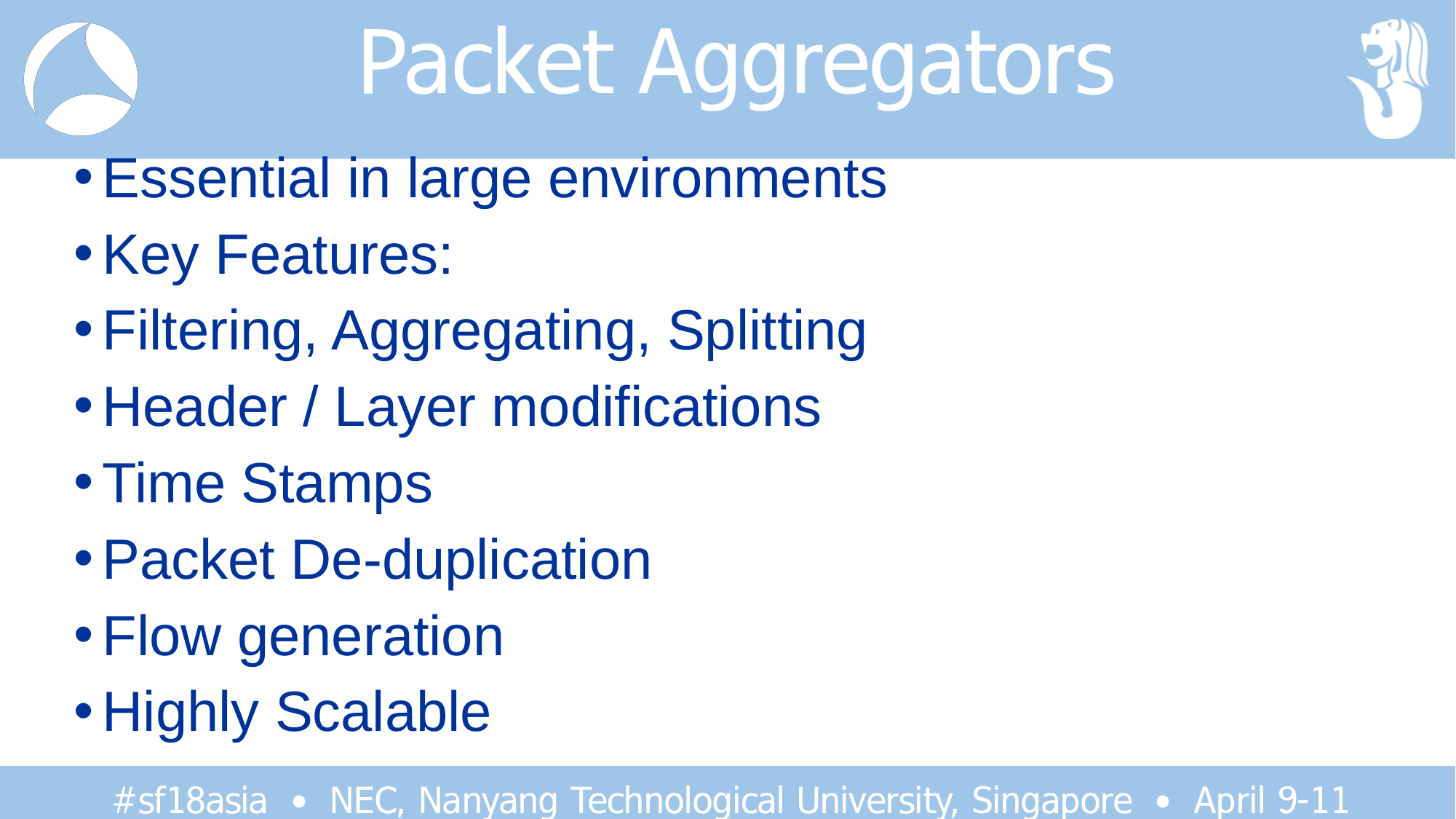

# Packet Aggregators
Essential in large environments
Key Features:
Filtering, Aggregating, Splitting
Header / Layer modifications
Time Stamps
Packet De-duplication
Flow generation
Highly Scalable